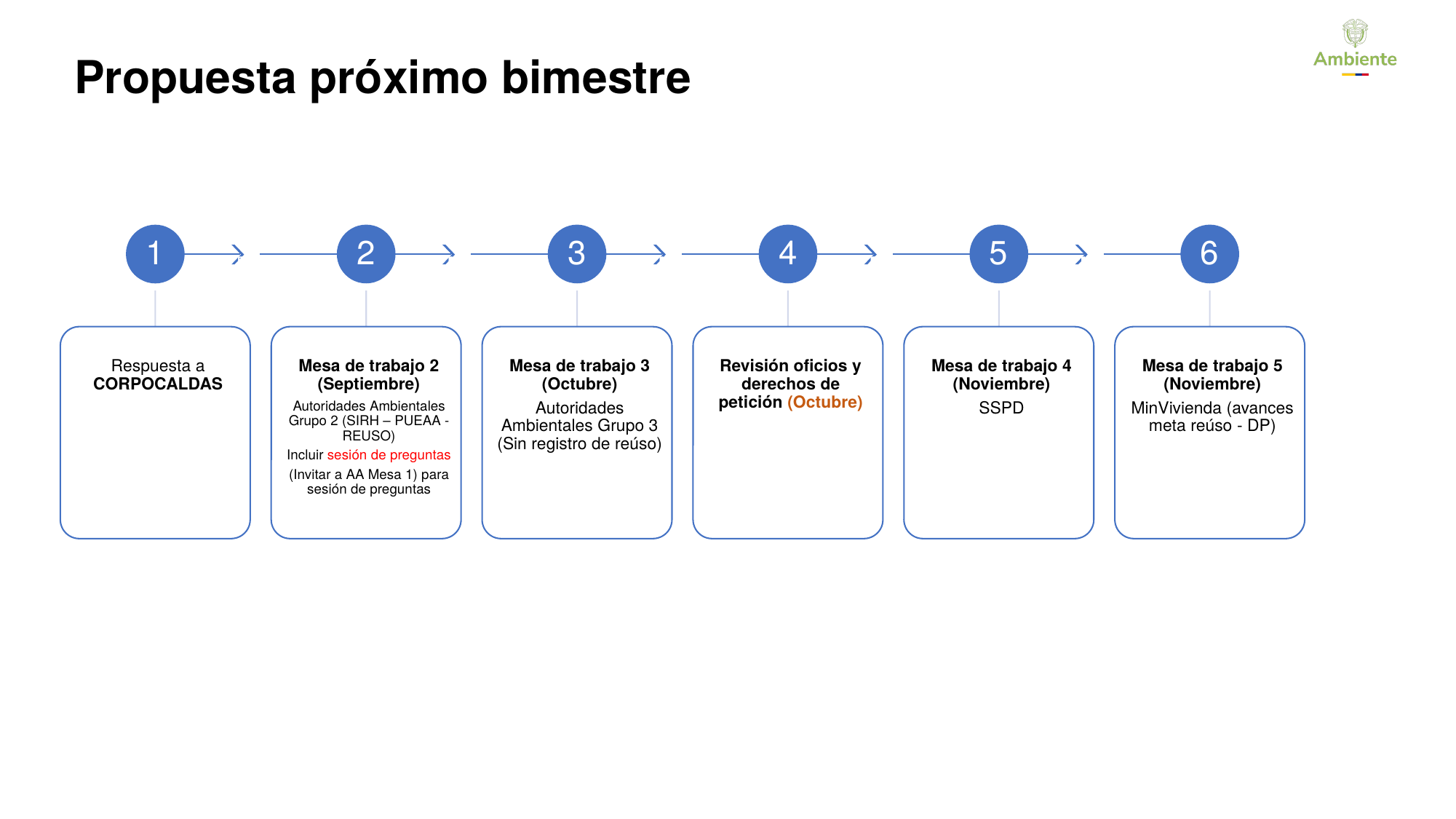

Respuesta a CORPOCALDAS
1
Respuesta a CORPOCALDAS
Mesa de trabajo 2 (Septiembre)
Autoridades Ambientales Grupo 2 (SIRH – PUEAA - REUSO)
Incluir sesión de preguntas
(Invitar a AA Mesa 1) para sesión de preguntas
2
Mesa de trabajo 2 (Septiembre)
Autoridades Ambientales Grupo 2 (SIRH – PUEAA - REUSO)
Incluir sesión de preguntas
(Invitar a AA Mesa 1) para sesión de preguntas
Mesa de trabajo 3 (Octubre)
Autoridades Ambientales Grupo 3 (Sin registro de reúso)
3
Mesa de trabajo 3 (Octubre)
Autoridades Ambientales Grupo 3 (Sin registro de reúso)
Revisión oficios y derechos de petición (Octubre)
4
Revisión oficios y derechos de petición (Octubre)
Mesa de trabajo 4 (Noviembre)
SSPD
5
Mesa de trabajo 4 (Noviembre)
SSPD
6
Mesa de trabajo 5 (Noviembre)
MinVivienda (avances meta reúso - DP)
Propuesta próximo bimestre